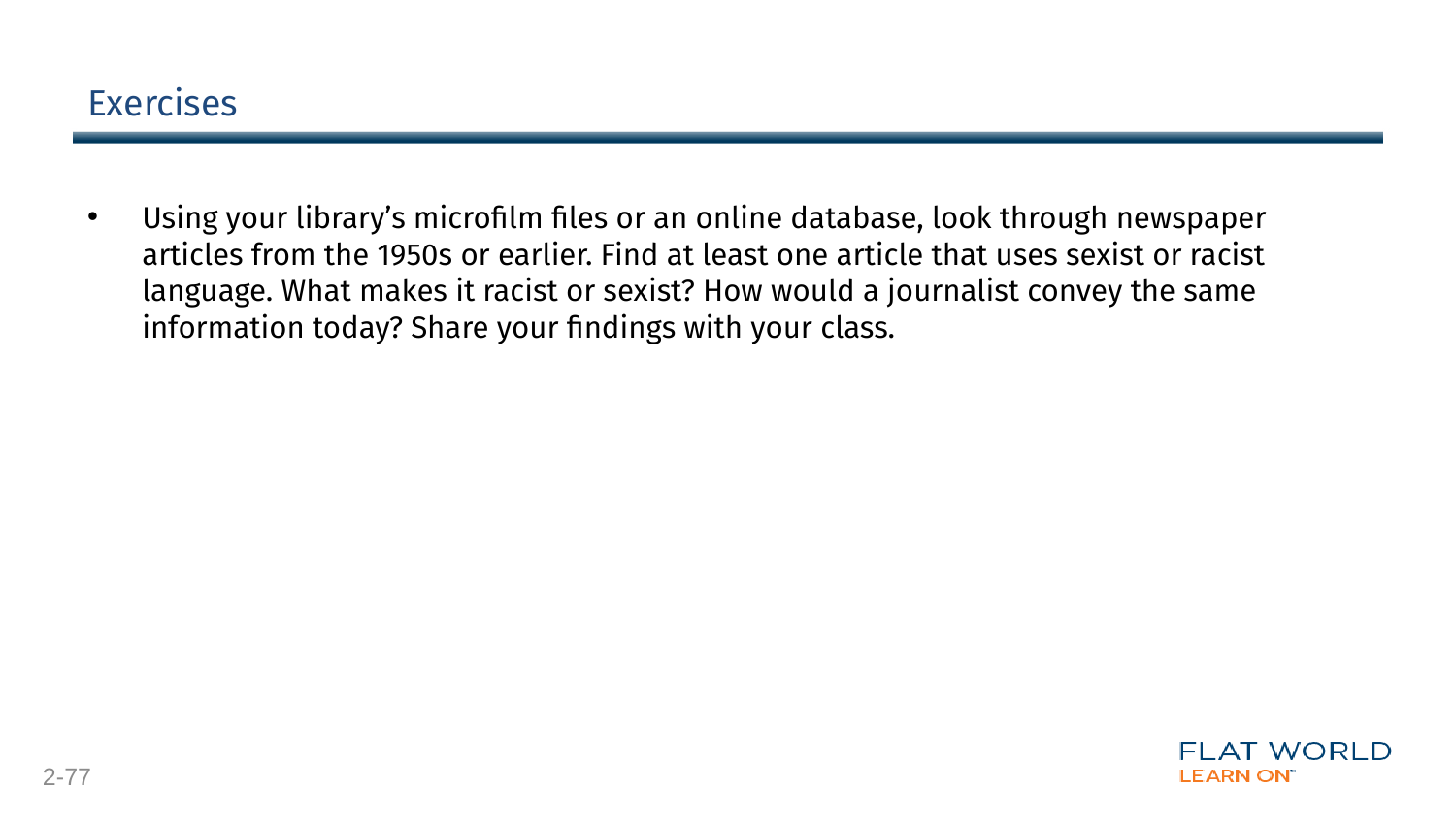

# Exercises
Using your library’s microfilm files or an online database, look through newspaper articles from the 1950s or earlier. Find at least one article that uses sexist or racist language. What makes it racist or sexist? How would a journalist convey the same information today? Share your findings with your class.
2-77